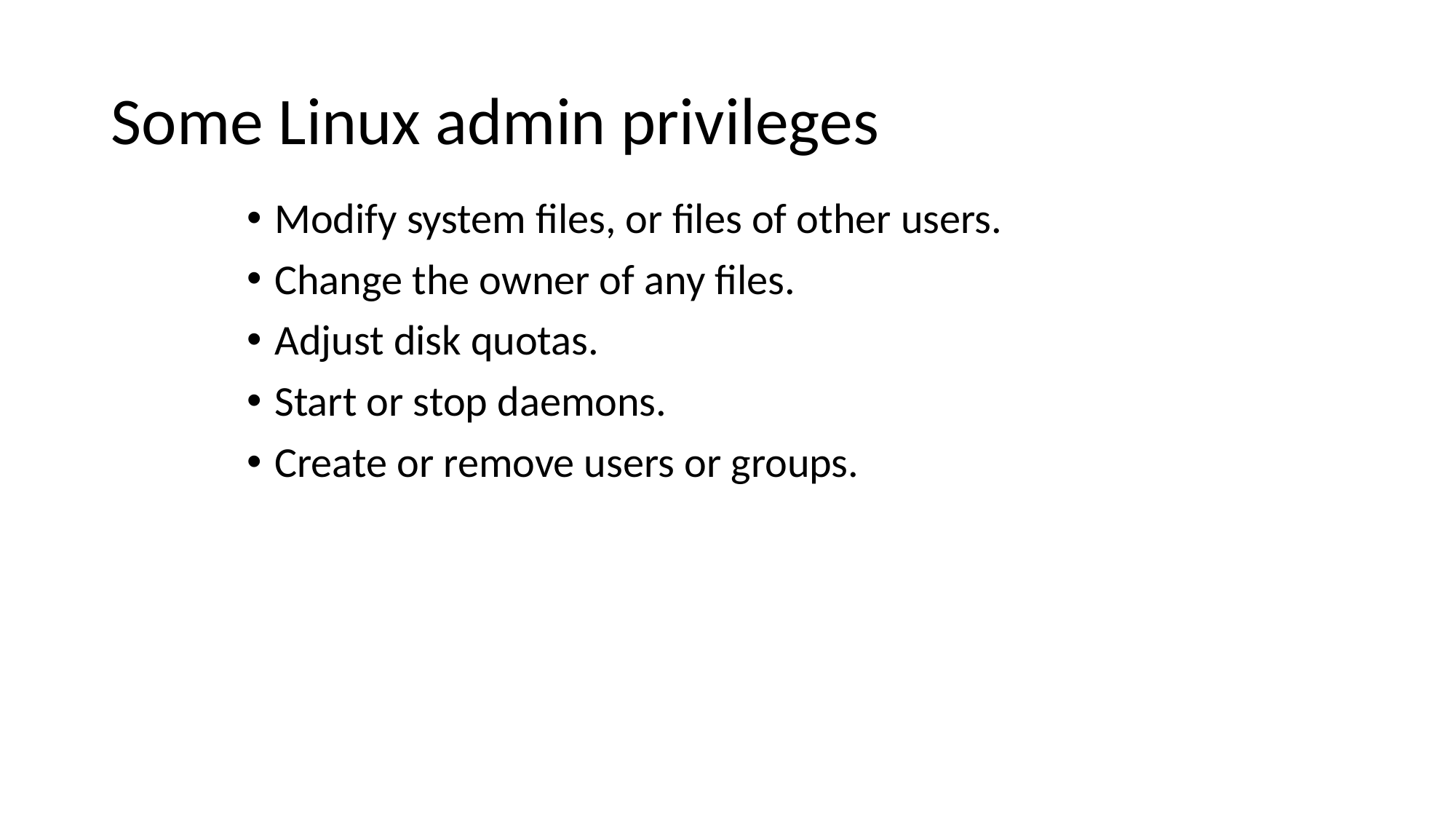

# Some Linux admin privileges
Modify system files, or files of other users.
Change the owner of any files.
Adjust disk quotas.
Start or stop daemons.
Create or remove users or groups.